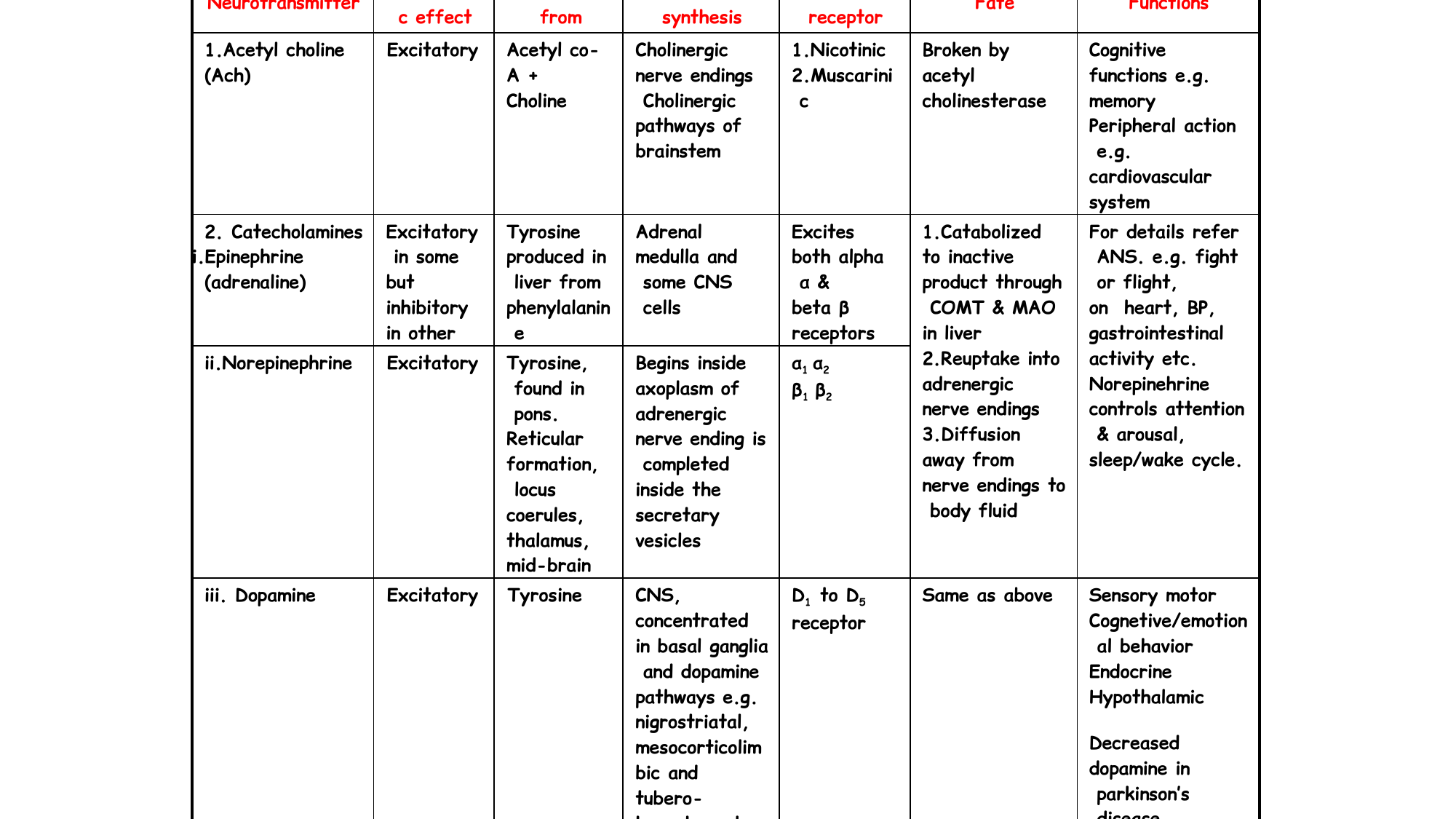

|  |  |  |  |  |  |  |
| --- | --- | --- | --- | --- | --- | --- |
| Neurotransmitter | c effect | from | synthesis | receptor | Fate | Functions |
| 1.Acetyl choline (Ach) | Excitatory | Acetyl co- A + Choline | Cholinergic nerve endings Cholinergic pathways of brainstem | 1.Nicotinic 2.Muscarini c | Broken by acetyl cholinesterase | Cognitive functions e.g. memory Peripheral action e.g. cardiovascular system |
| Catecholamines Epinephrine (adrenaline) | Excitatory in some but inhibitory in other | Tyrosine produced in liver from phenylalanin e | Adrenal medulla and some CNS cells | Excites both alpha α & beta β receptors | 1.Catabolized to inactive product through COMT & MAO in liver 2.Reuptake into adrenergic nerve endings 3.Diffusion away from nerve endings to body fluid | For details refer ANS. e.g. fight or flight, on heart, BP, gastrointestinal activity etc. Norepinehrine controls attention & arousal, sleep/wake cycle. |
| ii.Norepinephrine | Excitatory | Tyrosine, found in pons. Reticular formation, locus coerules, thalamus, mid-brain | Begins inside axoplasm of adrenergic nerve ending is completed inside the secretary vesicles | α1 α2 β1 β2 |  |  |
| iii. Dopamine | Excitatory | Tyrosine | CNS, concentrated in basal ganglia and dopamine pathways e.g. nigrostriatal, mesocorticolim bic and tubero- hypophyseal pathway | D1 to D5 receptor | Same as above | Sensory motor Cognetive/emotion al behavior Endocrine Hypothalamic Decreased dopamine in parkinson’s disease. Increased dopamine 36 concentration |